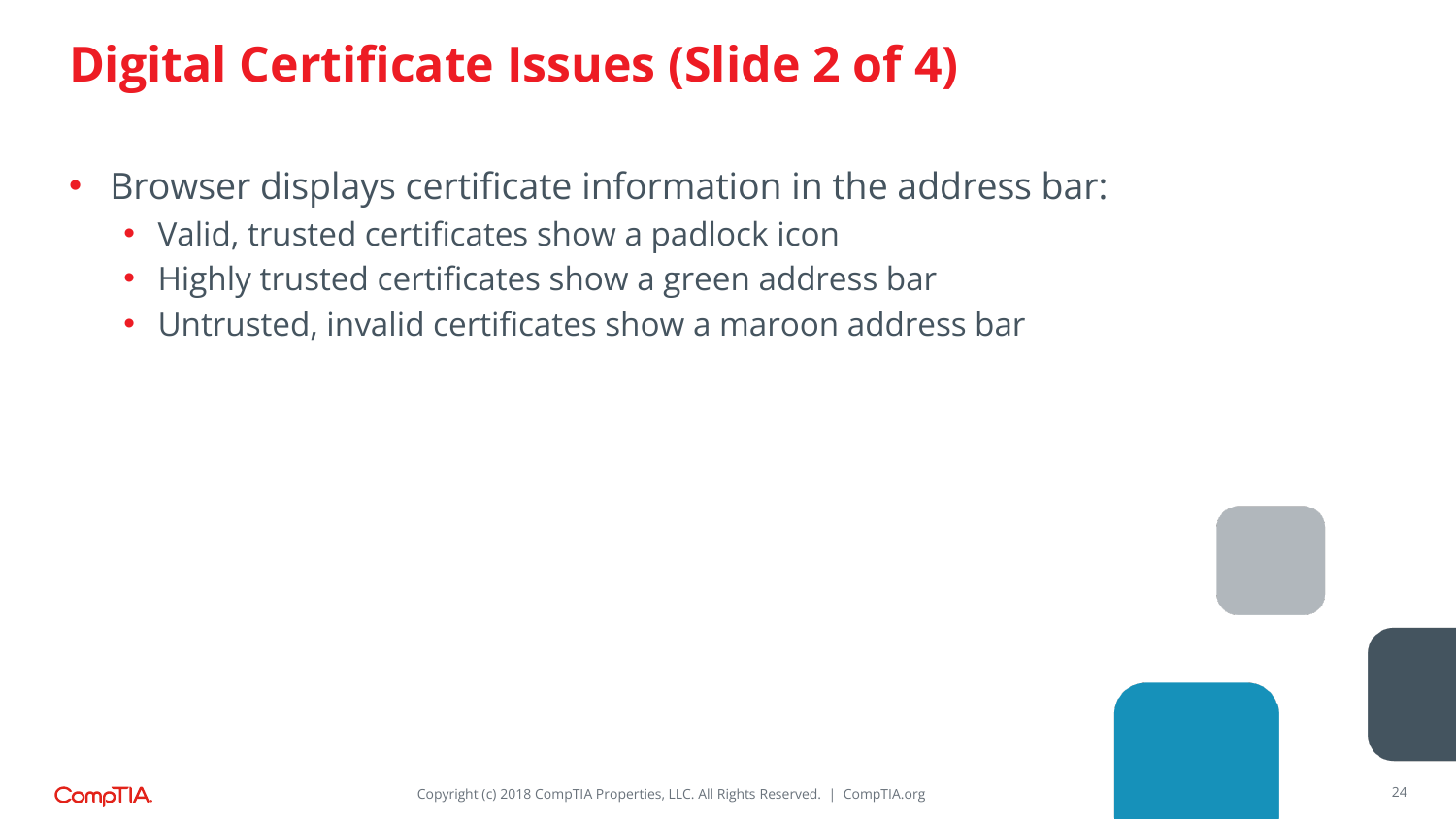

# Digital Certificate Issues (Slide 2 of 4)
Browser displays certificate information in the address bar:
Valid, trusted certificates show a padlock icon
Highly trusted certificates show a green address bar
Untrusted, invalid certificates show a maroon address bar

24